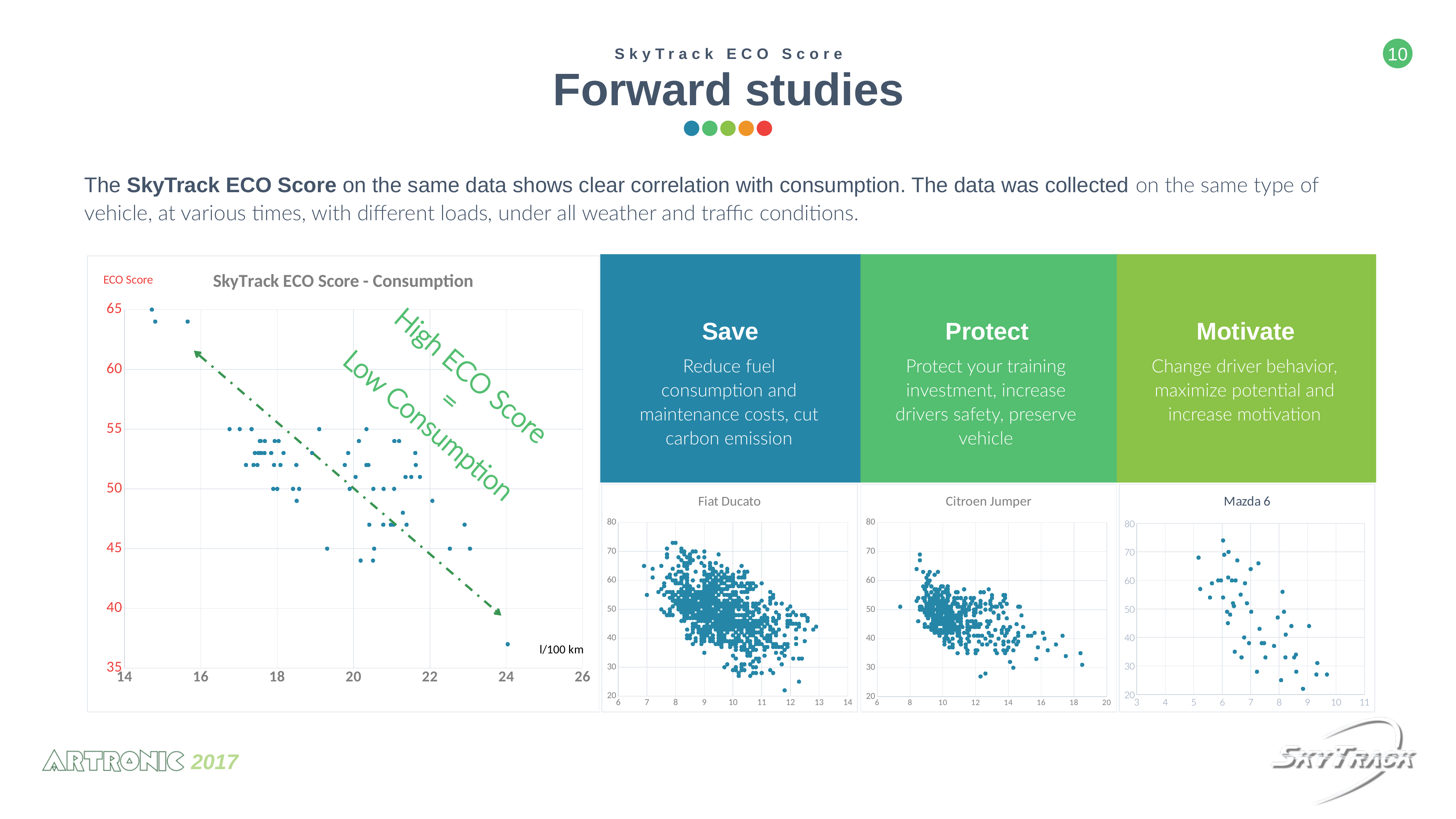

SkyTrack ECO Score
Forward studies

The SkyTrack ECO Score on the same data shows clear correlation with consumption. The data was collected on the same type of vehicle, at various times, with different loads, under all weather and traffic conditions.

### Chart: SkyTrack ECO Score - Consumption

| Category |  |
|---|---|
Save
Protect
Motivate
Reduce fuel consumption and maintenance costs, cut carbon emission
Protect your training investment, increase drivers safety, preserve vehicle
Change driver behavior, maximize potential and increase motivation
High ECO Score
=
Low Consumption

### Chart: Fiat Ducato

| Category |  |
|---|---|

### Chart: Citroen Jumper

| Category |  |
|---|---|

### Chart: Mazda 6

| Category |  |  |
|---|---|---|